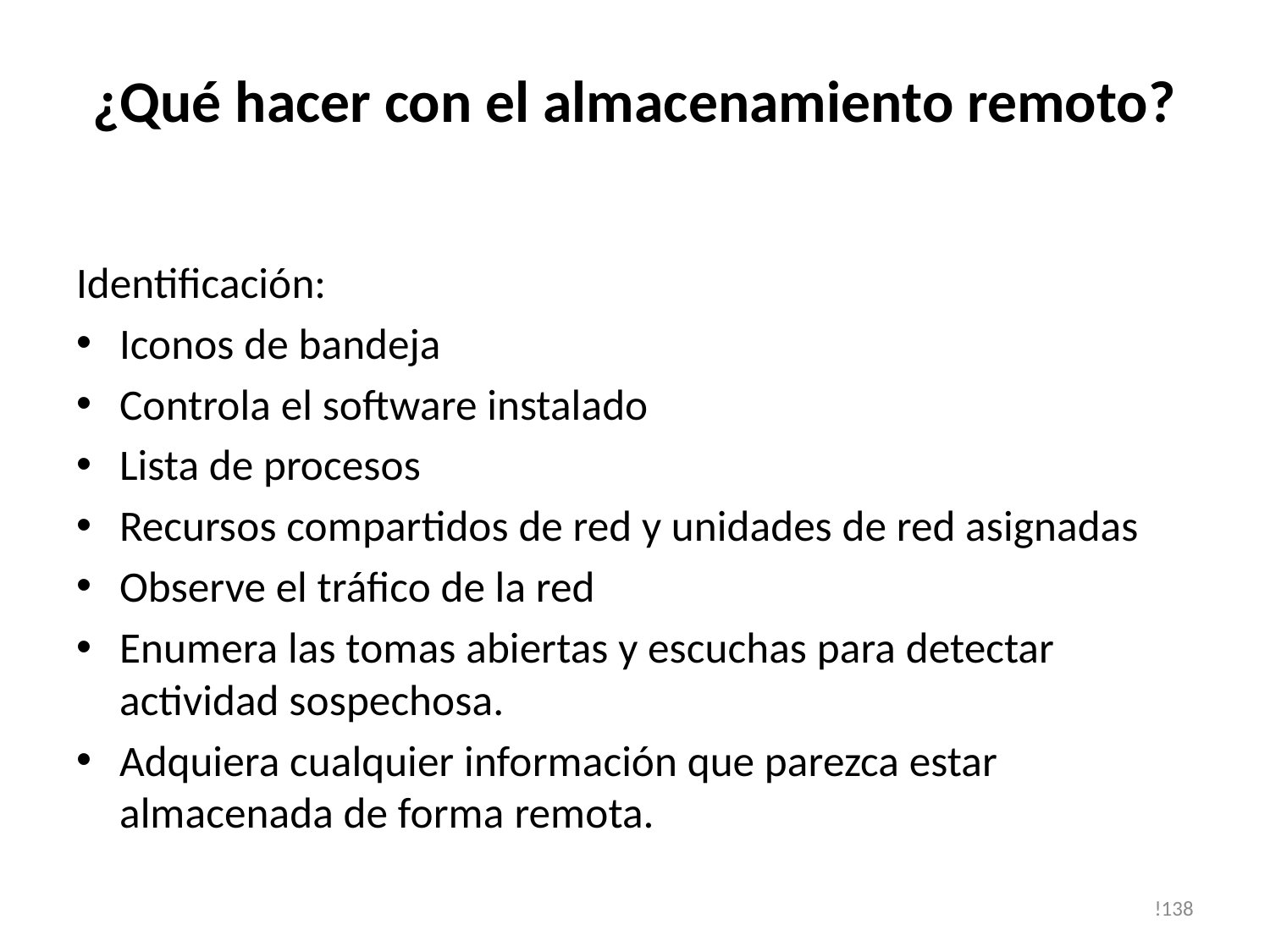

# ¿Qué hacer con el almacenamiento remoto?
Identificación:
Iconos de bandeja
Controla el software instalado
Lista de procesos
Recursos compartidos de red y unidades de red asignadas
Observe el tráfico de la red
Enumera las tomas abiertas y escuchas para detectar actividad sospechosa.
Adquiera cualquier información que parezca estar almacenada de forma remota.
!138